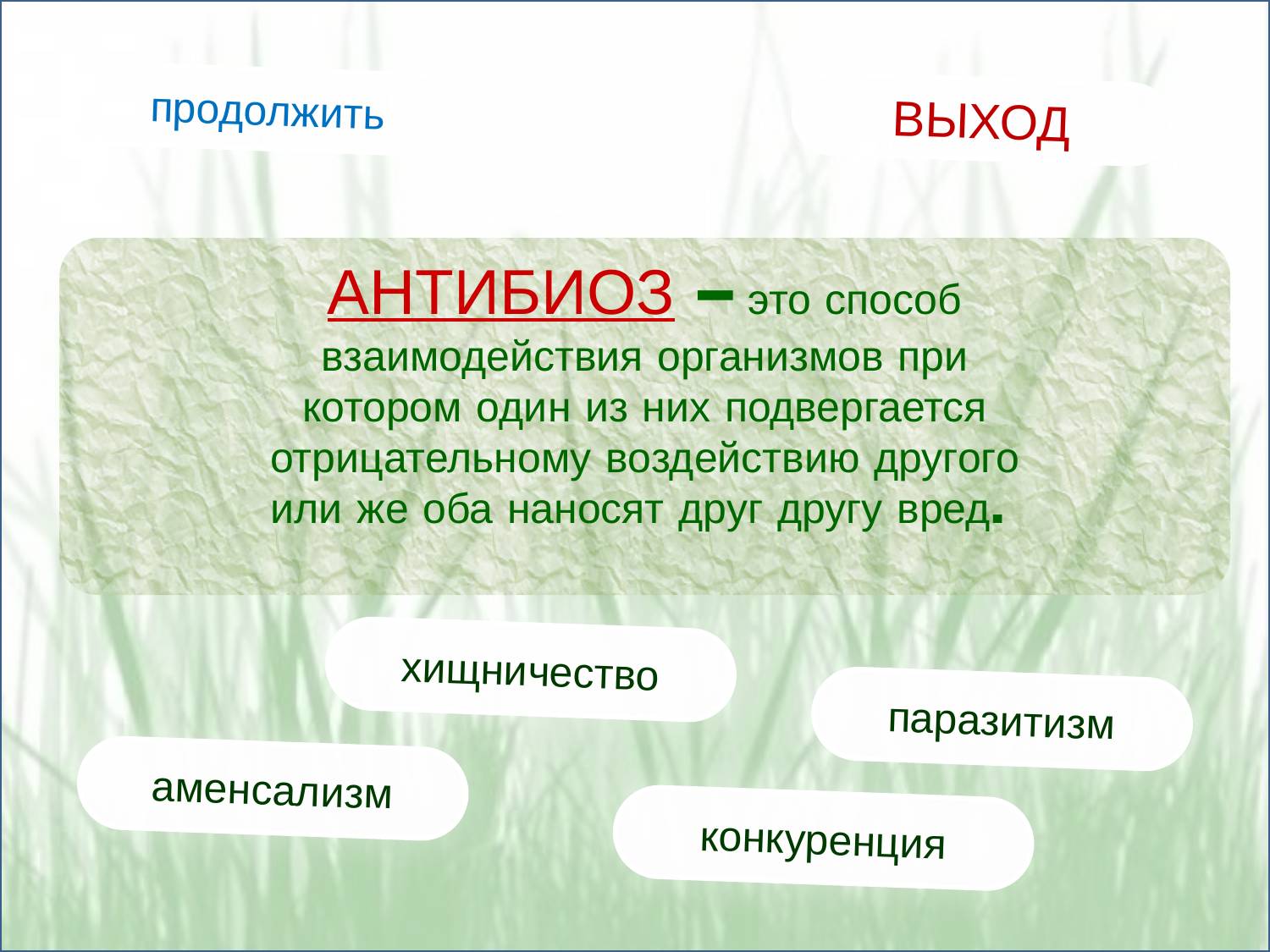

продолжить
ВЫХОД

АНТИБИОЗ – это способ взаимодействия организмов при котором один из них подвергается отрицательному воздействию другого или же оба наносят друг другу вред.
хищничество
паразитизм
аменсализм
конкуренция